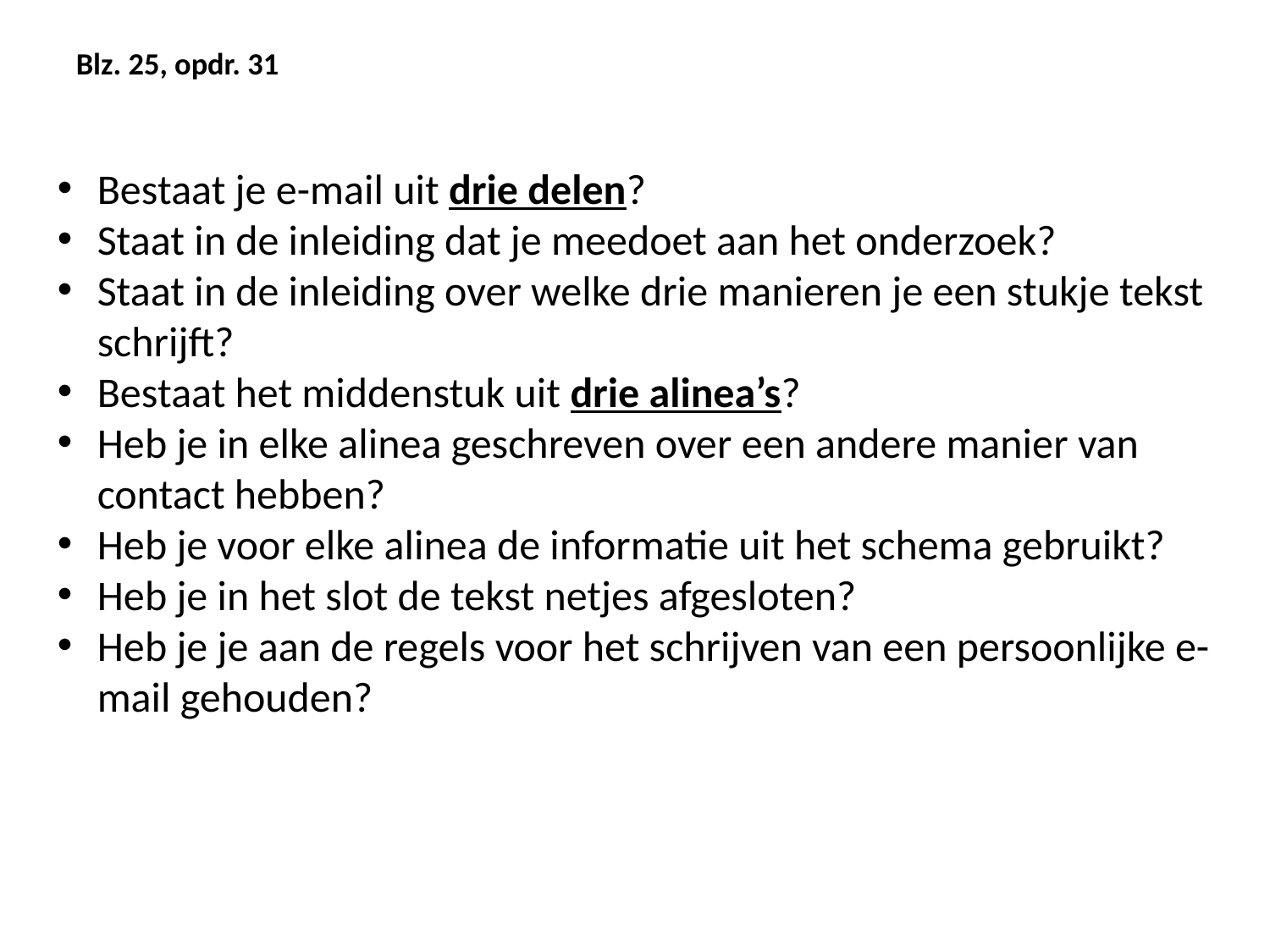

Blz. 25, opdr. 31
Bestaat je e-mail uit drie delen?
Staat in de inleiding dat je meedoet aan het onderzoek?
Staat in de inleiding over welke drie manieren je een stukje tekst schrijft?
Bestaat het middenstuk uit drie alinea’s?
Heb je in elke alinea geschreven over een andere manier van contact hebben?
Heb je voor elke alinea de informatie uit het schema gebruikt?
Heb je in het slot de tekst netjes afgesloten?
Heb je je aan de regels voor het schrijven van een persoonlijke e-mail gehouden?